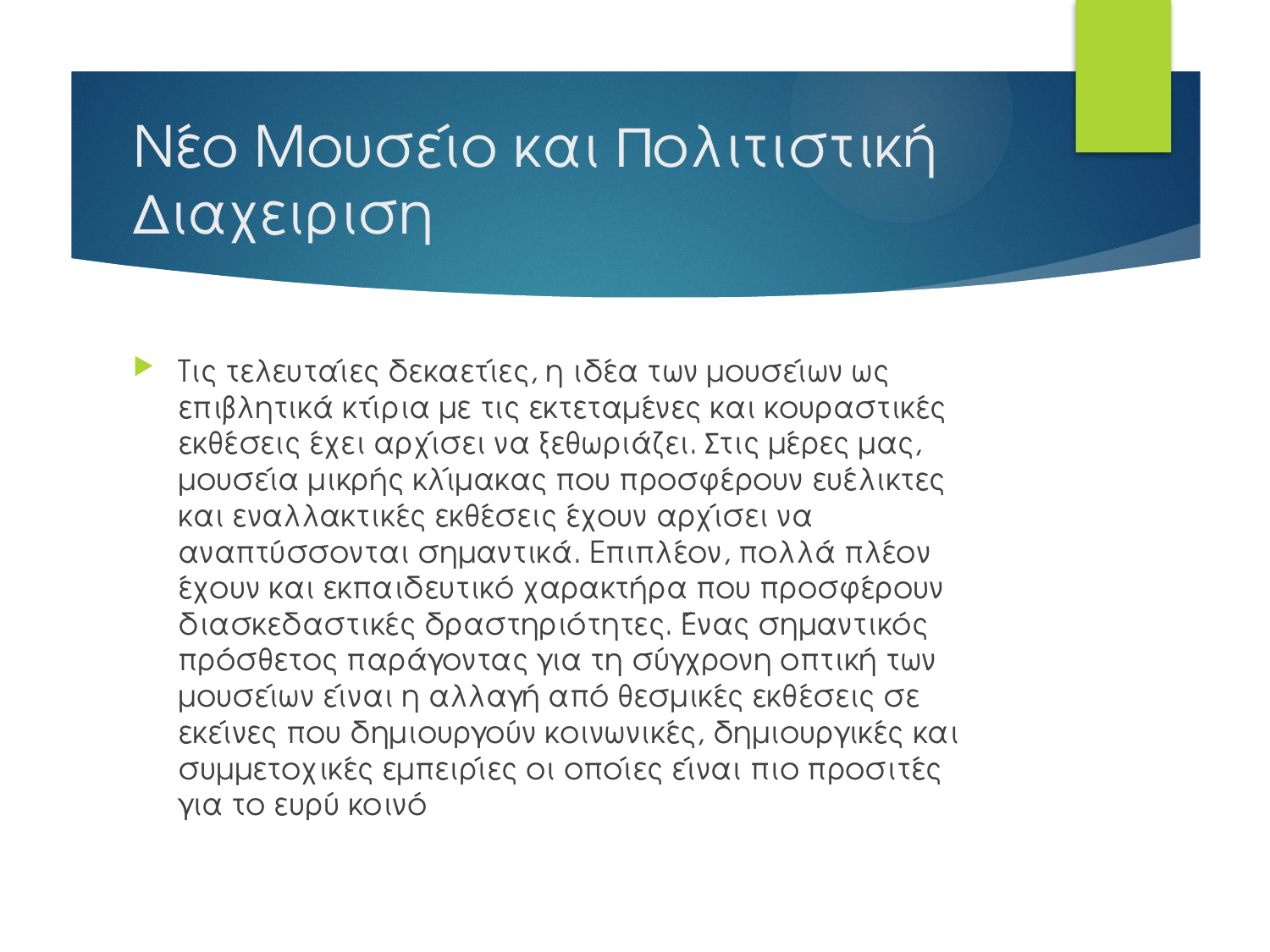

# Νέο Μουσείο και Πολιτιστική Διαχειριση
Τις τελευταίες δεκαετίες, η ιδέα των μουσείων ως επιβλητικά κτίρια με τις εκτεταμένες και κουραστικές εκθέσεις έχει αρχίσει να ξεθωριάζει. Στις μέρες μας, μουσεία μικρής κλίμακας που προσφέρουν ευέλικτες και εναλλακτικές εκθέσεις έχουν αρχίσει να αναπτύσσονται σημαντικά. Επιπλέον, πολλά πλέον έχουν και εκπαιδευτικό χαρακτήρα που προσφέρουν διασκεδαστικές δραστηριότητες. Ένας σημαντικός πρόσθετος παράγοντας για τη σύγχρονη οπτική των μουσείων είναι η αλλαγή από θεσμικές εκθέσεις σε εκείνες που δημιουργούν κοινωνικές, δημιουργικές και συμμετοχικές εμπειρίες οι οποίες είναι πιο προσιτές για το ευρύ κοινό